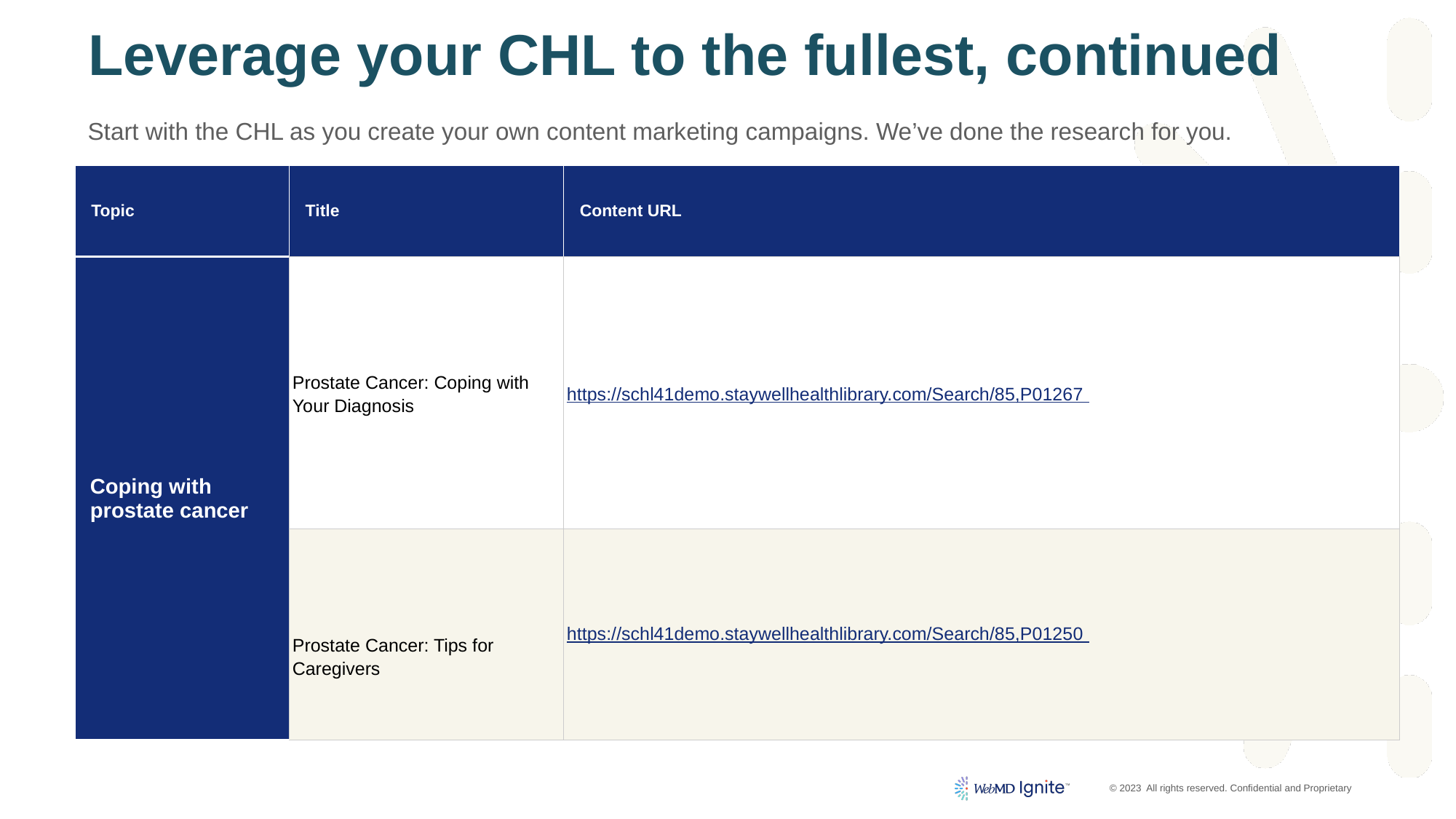

# Leverage your CHL to the fullest, continued
Start with the CHL as you create your own content marketing campaigns. We’ve done the research for you.
| Topic | Title | Content URL |
| --- | --- | --- |
| Coping with prostate cancer | Prostate Cancer: Coping with Your Diagnosis | https://schl41demo.staywellhealthlibrary.com/Search/85,P01267 |
|  | Prostate Cancer: Tips for Caregivers | https://schl41demo.staywellhealthlibrary.com/Search/85,P01250 |